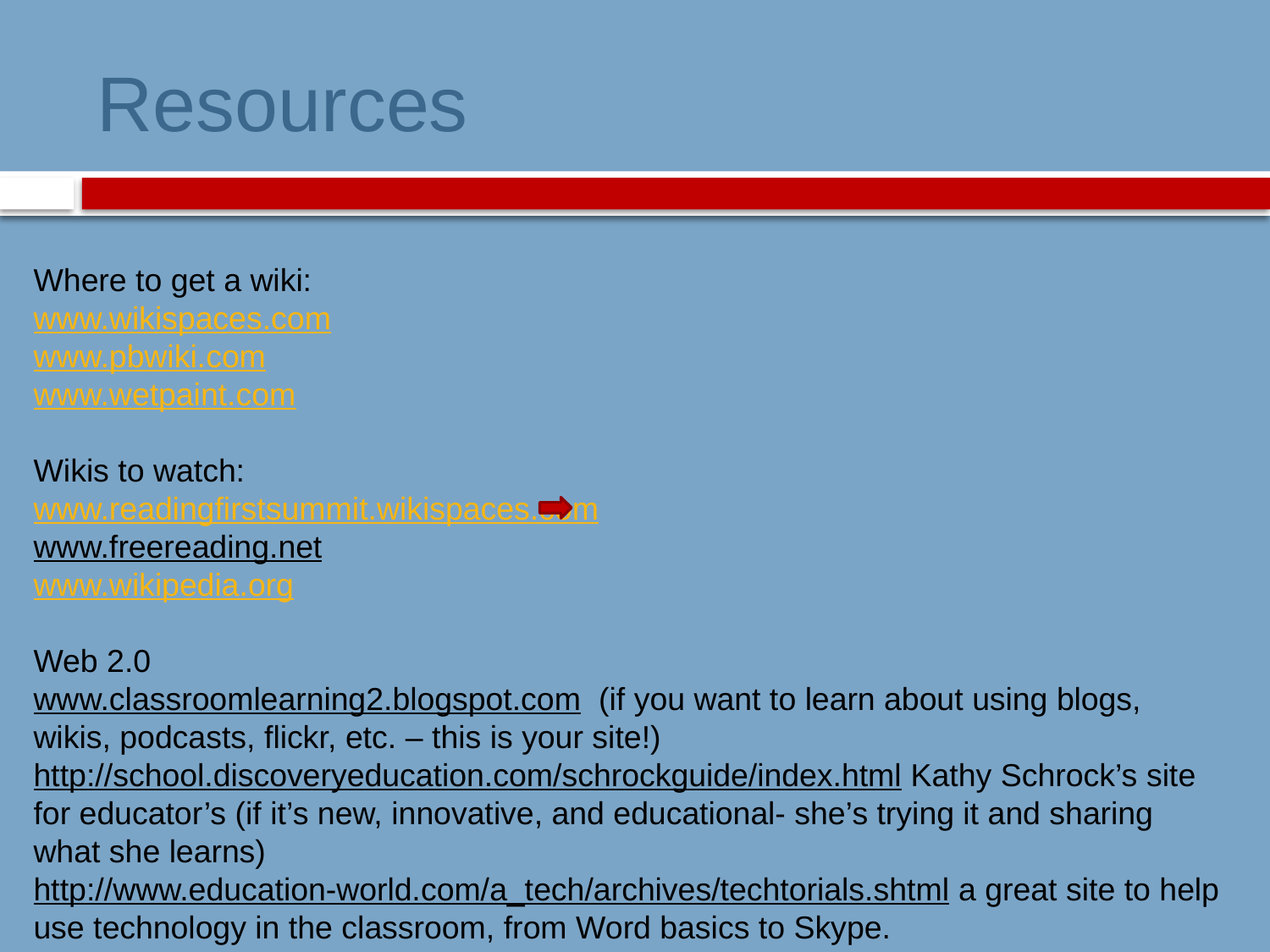

# Resources
Where to get a wiki:
www.wikispaces.com
www.pbwiki.com
www.wetpaint.com

Wikis to watch:
www.readingfirstsummit.wikispaces.com
www.freereading.net
www.wikipedia.org

Web 2.0
www.classroomlearning2.blogspot.com  (if you want to learn about using blogs, wikis, podcasts, flickr, etc. – this is your site!)
http://school.discoveryeducation.com/schrockguide/index.html Kathy Schrock’s site for educator’s (if it’s new, innovative, and educational- she’s trying it and sharing what she learns)
http://www.education-world.com/a_tech/archives/techtorials.shtml a great site to help use technology in the classroom, from Word basics to Skype.